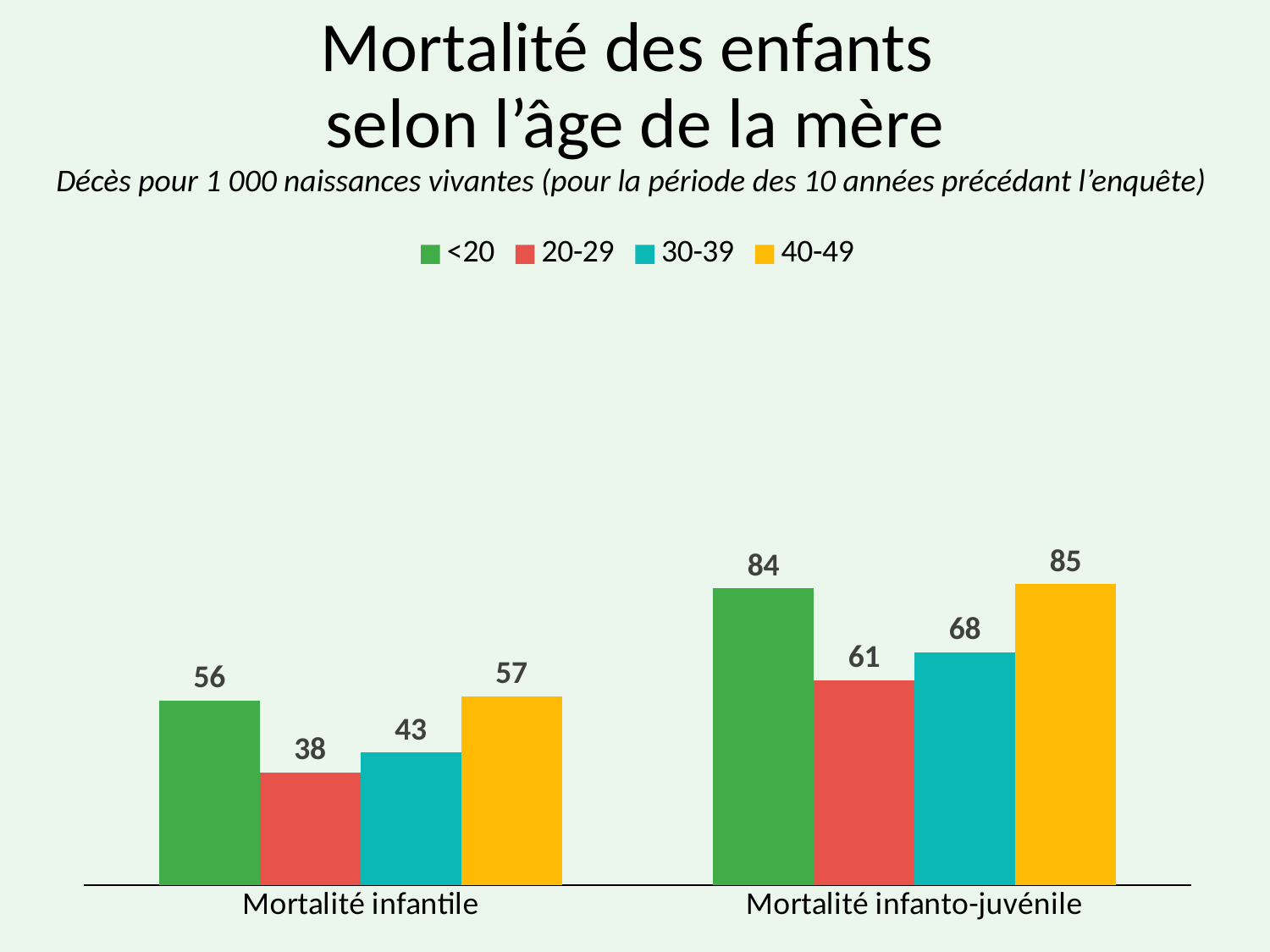

# Mortalité des enfants selon l’âge de la mère
Décès pour 1 000 naissances vivantes (pour la période des 10 années précédant l’enquête)

### Chart

| Category | <20 | 20-29 | 30-39 | 40-49 |
|---|---|---|---|---|
| Mortalité infantile | 56.0 | 38.0 | 43.0 | 57.0 |
| Mortalité infanto-juvénile | 84.0 | 61.0 | 68.0 | 85.0 |